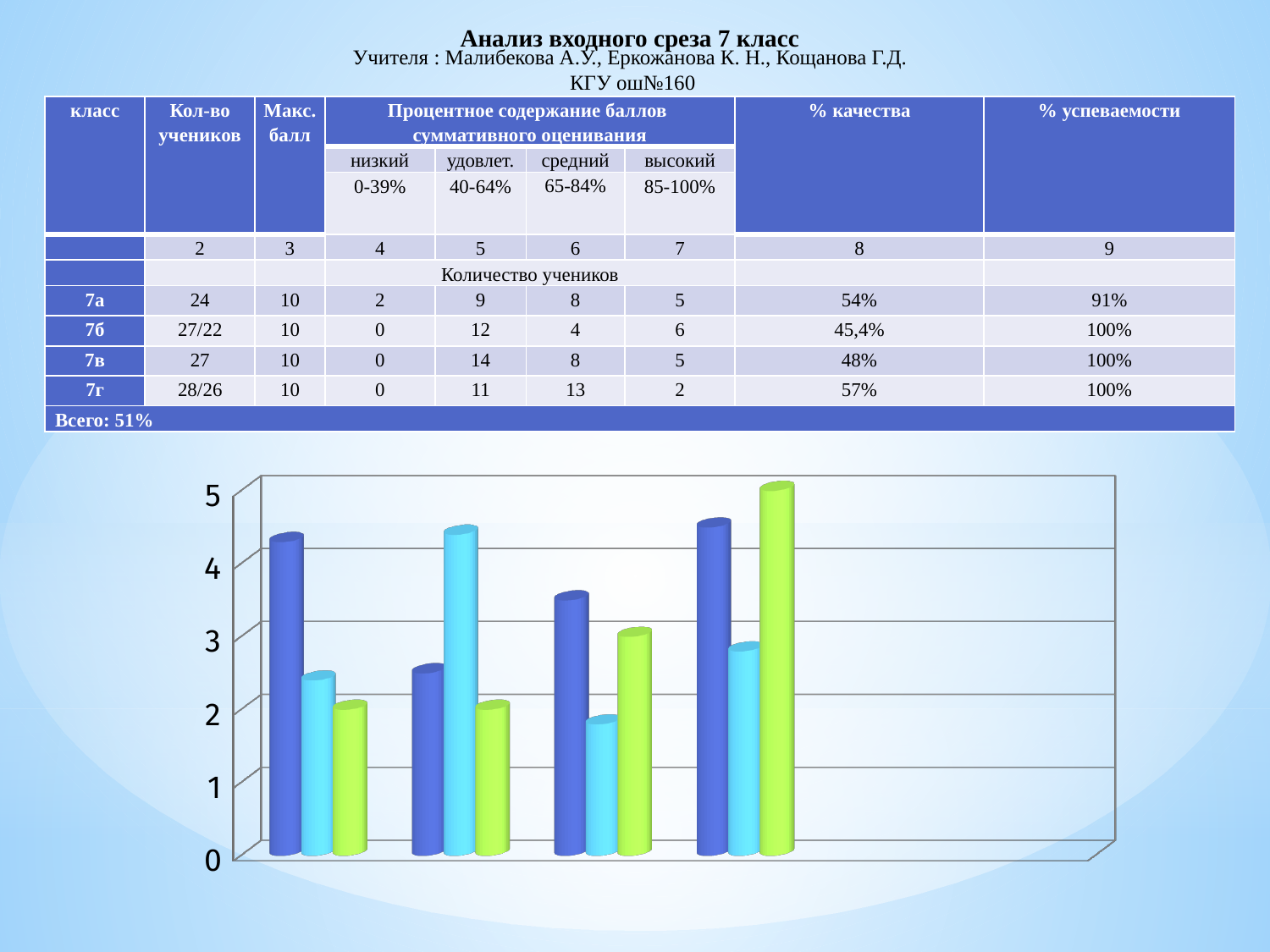

Анализ входного среза 7 класс
Учителя : Малибекова А.У., Еркожанова К. Н., Кощанова Г.Д.
 КГУ ош№160
| класс | Кол-во учеников | Макс. балл | Процентное содержание баллов суммативного оценивания |  |  |  | % качества | % успеваемости |
| --- | --- | --- | --- | --- | --- | --- | --- | --- |
|  |  |  | низкий | удовлет. | средний | высокий |  |  |
|  |  |  | 0-39% | 40-64% | 65-84% | 85-100% |  |  |
|  | 2 | 3 | 4 | 5 | 6 | 7 | 8 | 9 |
|  |  |  | Количество учеников |  |  |  |  |  |
| 7а | 24 | 10 | 2 | 9 | 8 | 5 | 54% | 91% |
| 7б | 27/22 | 10 | 0 | 12 | 4 | 6 | 45,4% | 100% |
| 7в | 27 | 10 | 0 | 14 | 8 | 5 | 48% | 100% |
| 7г | 28/26 | 10 | 0 | 11 | 13 | 2 | 57% | 100% |
| Всего: 51% |  |  |  |  |  |  |  |  |

[unsupported chart]